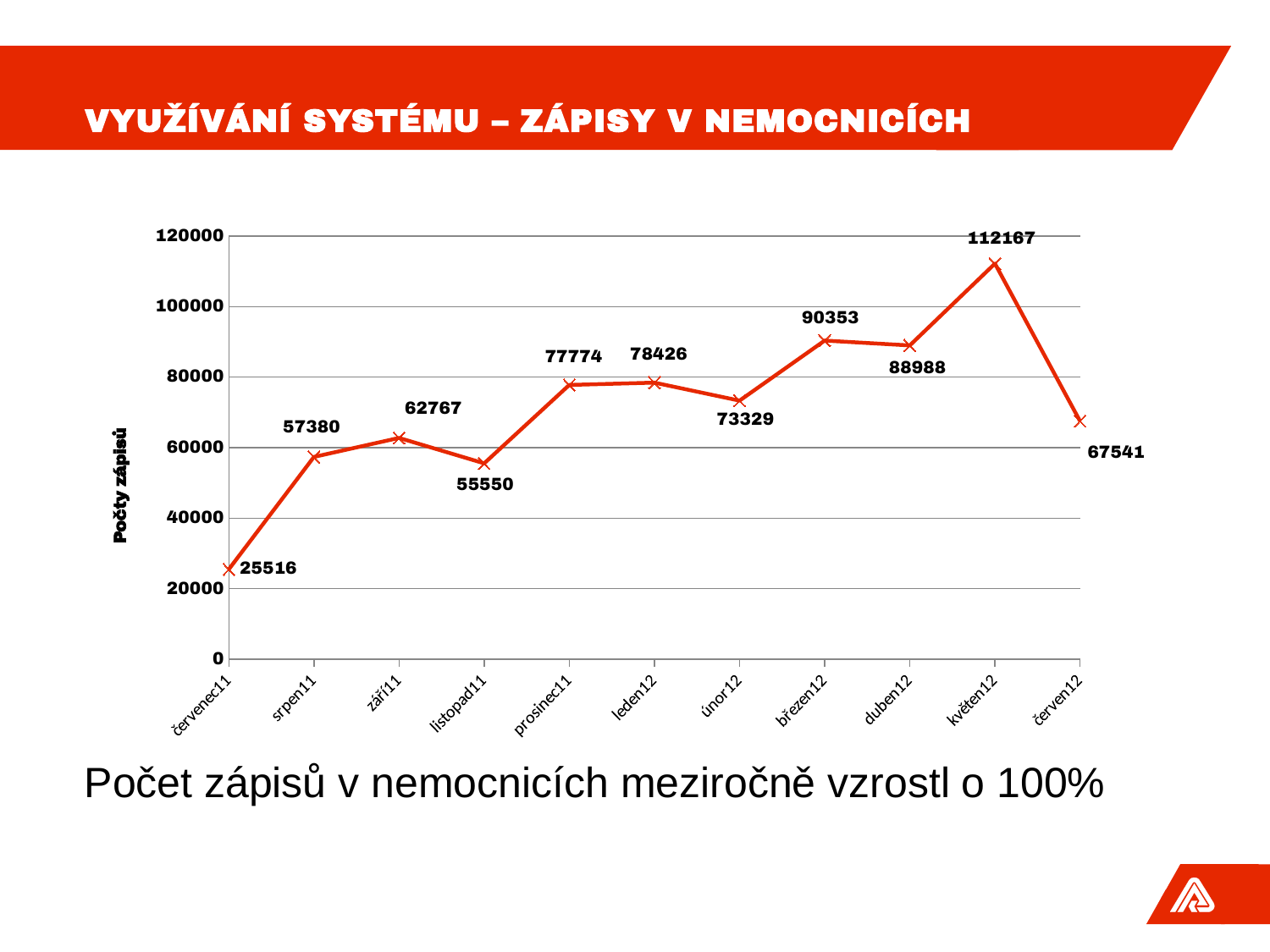

# Využívání systému – zápisy v nemocnicích

### Chart

| Category |  |
|---|---|
| červenec11 | 25516.0 |
| srpen11 | 57380.0 |
| září11 | 62767.0 |
| listopad11 | 55550.0 |
| prosinec11 | 77774.0 |
| leden12 | 78426.0 |
| únor12 | 73329.0 |
| březen12 | 90353.0 |
| duben12 | 88988.0 |
| květen12 | 112167.0 |
| červen12 | 67541.0 |

Počet zápisů v nemocnicích meziročně vzrostl o 100%